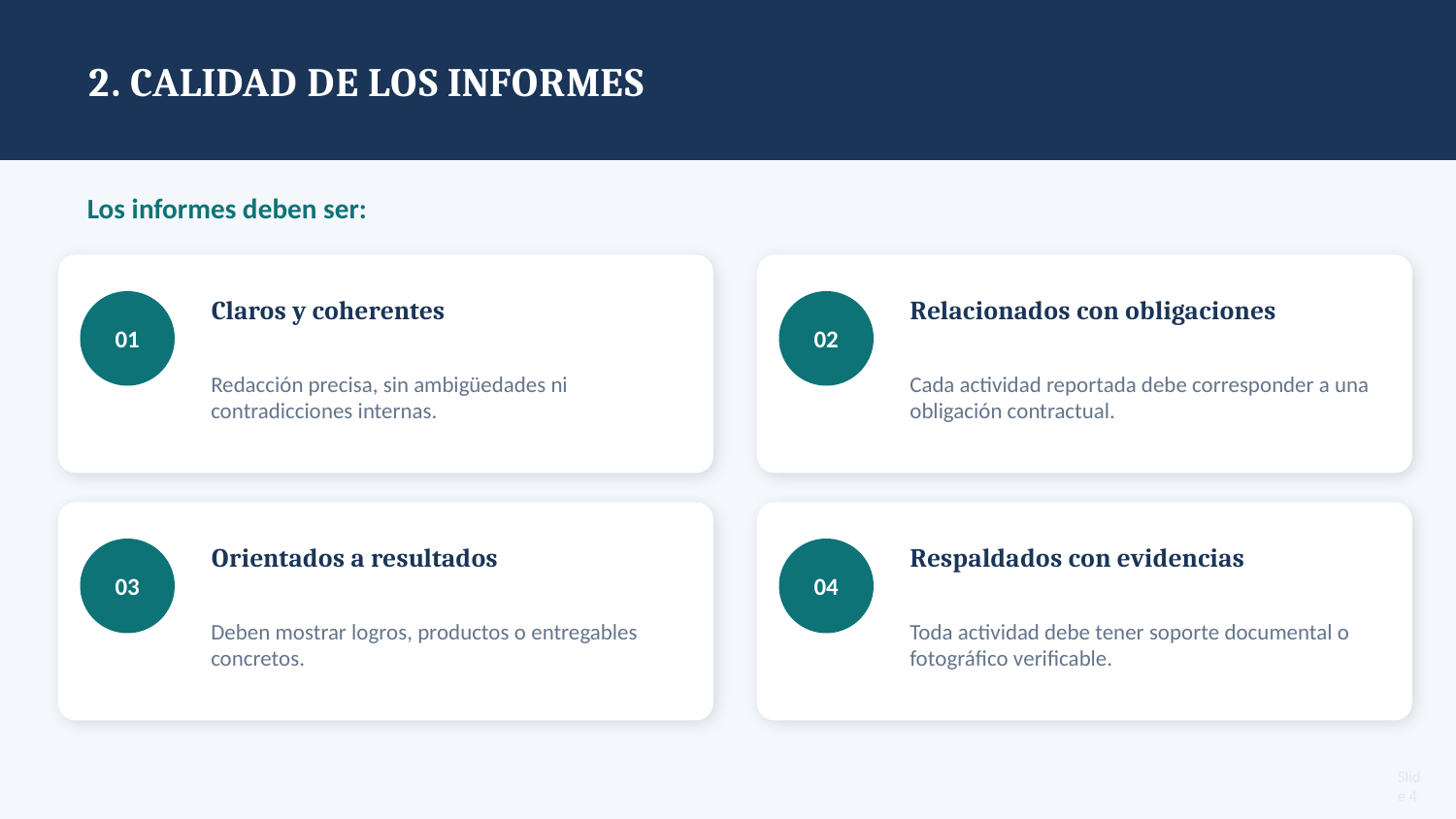

2. CALIDAD DE LOS INFORMES
Los informes deben ser:

Claros y coherentes
Relacionados con obligaciones

01
02
Redacción precisa, sin ambigüedades ni contradicciones internas.
Cada actividad reportada debe corresponder a una obligación contractual.

Orientados a resultados
Respaldados con evidencias

03
04
Deben mostrar logros, productos o entregables concretos.
Toda actividad debe tener soporte documental o fotográfico verificable.
Slide 4